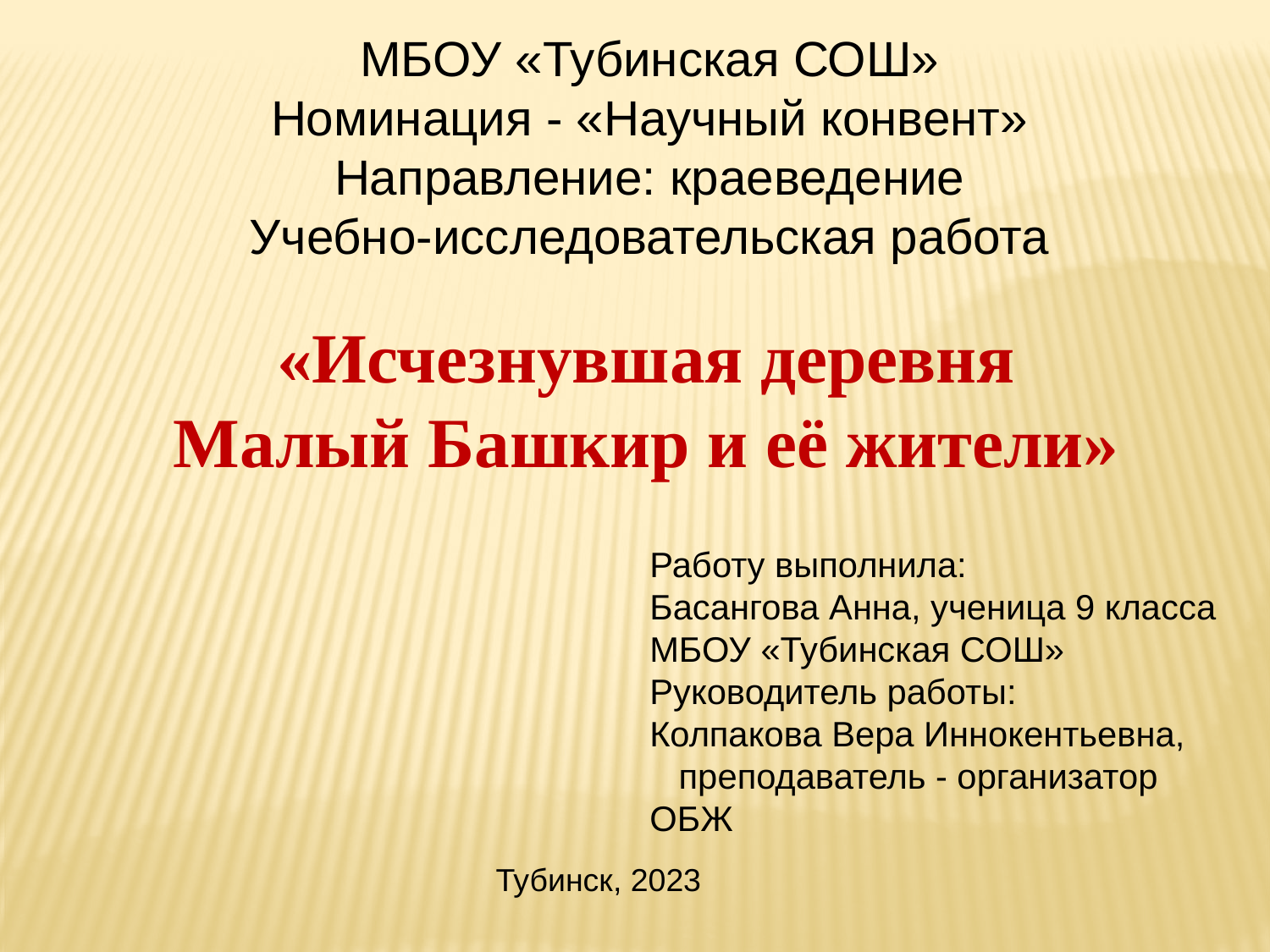

МБОУ «Тубинская СОШ»
Номинация - «Научный конвент»
Направление: краеведение
Учебно-исследовательская работа
«Исчезнувшая деревня
Малый Башкир и её жители»
Работу выполнила:
Басангова Анна, ученица 9 класса
МБОУ «Тубинская СОШ»
Руководитель работы:
Колпакова Вера Иннокентьевна,       преподаватель - организатор ОБЖ
Тубинск, 2023